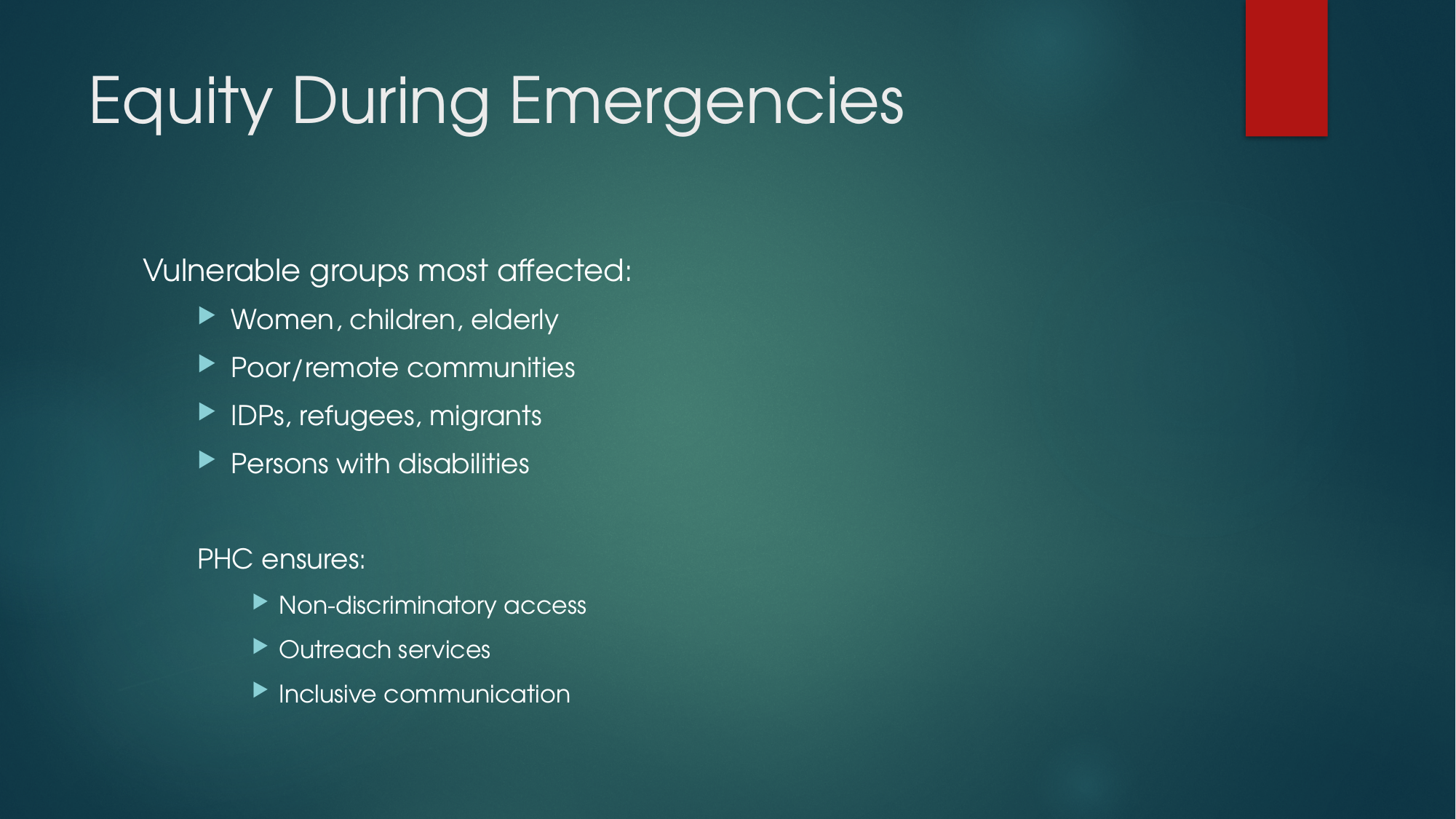

# Equity During Emergencies
Vulnerable groups most affected:
Women, children, elderly
Poor/remote communities
IDPs, refugees, migrants
Persons with disabilities

PHC ensures:
Non-discriminatory access
Outreach services
Inclusive communication